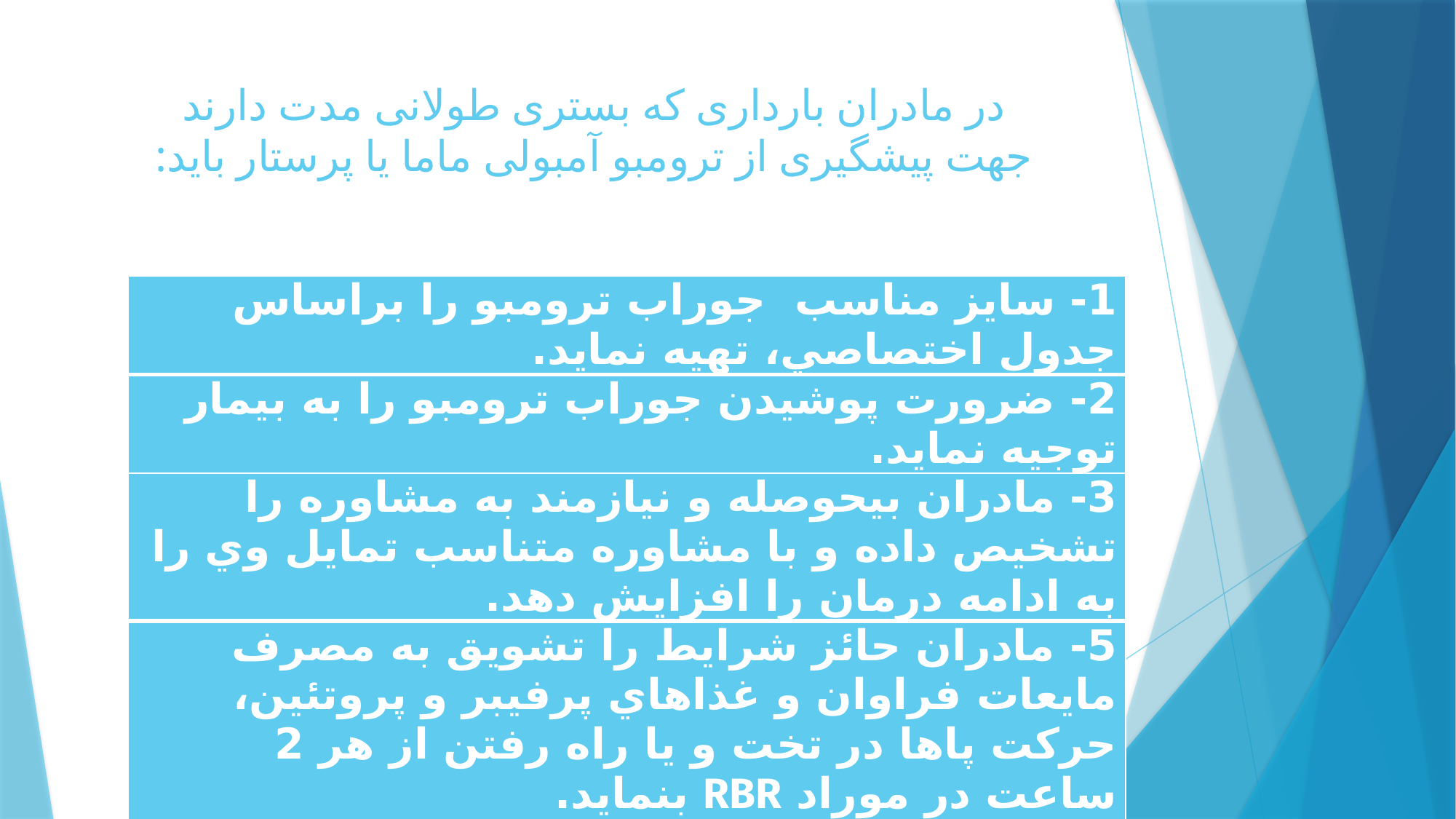

# در مادران بارداری که بستری طولانی مدت دارند جهت پیشگیری از ترومبو آمبولی ماما یا پرستار باید:
| 1- سايز مناسب جوراب ترومبو را براساس جدول اختصاصي، تهيه نمايد. |
| --- |
| 2- ضرورت پوشيدن جوراب ترومبو را به بيمار توجيه نمايد. |
| 3- مادران بي­حوصله و نيازمند به مشاوره را تشخيص داده و با مشاوره متناسب تمايل وي را به ادامه درمان را افزايش دهد. |
| 5- مادران حائز شرايط را تشويق به مصرف مايعات فراوان و غذاهاي پرفيبر و پروتئين، حركت پاها در تخت و يا راه رفتن از هر 2 ساعت در موراد RBR بنمايد. |